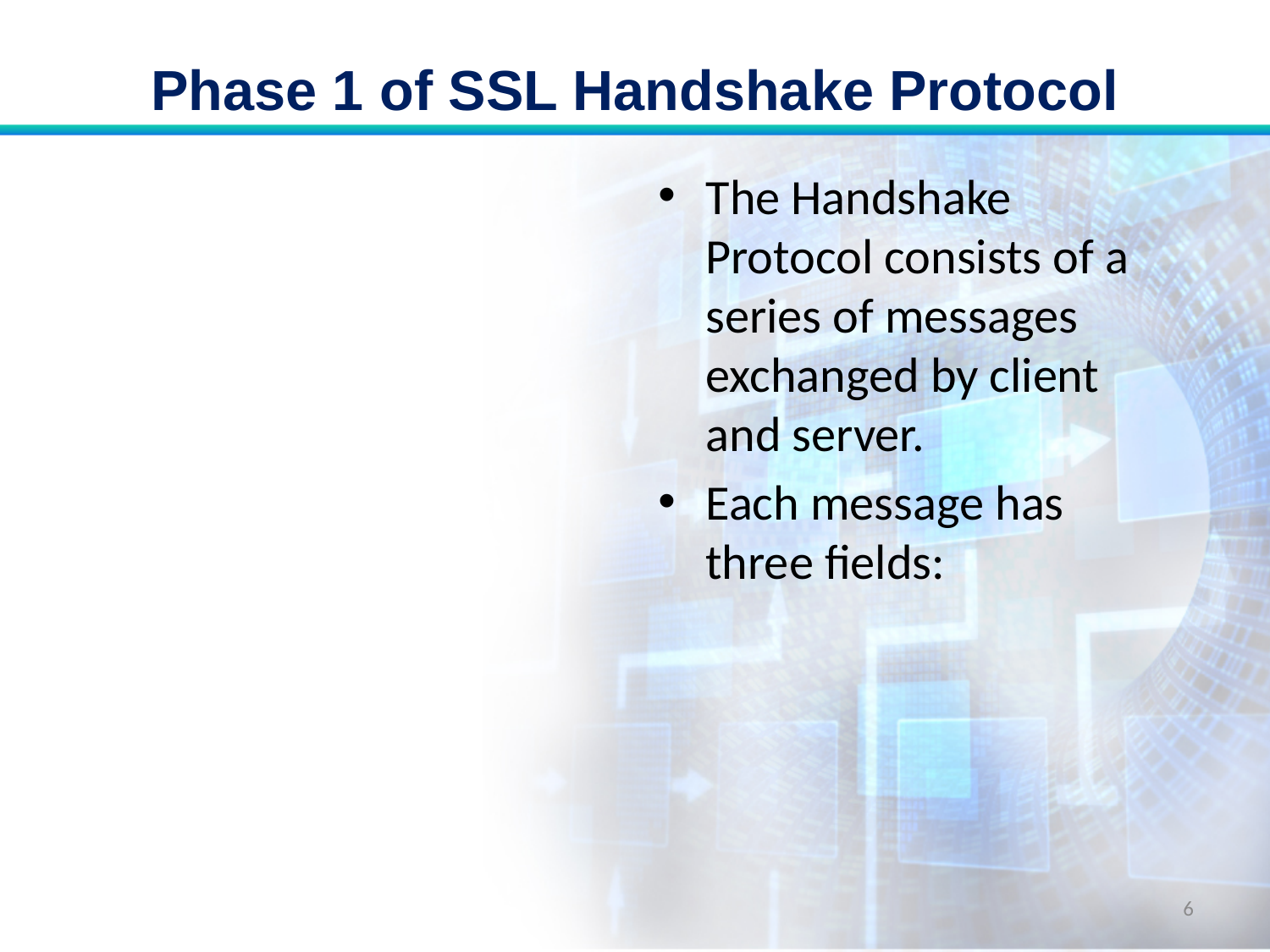

# Phase 1 of SSL Handshake Protocol
The Handshake Protocol consists of a series of messages exchanged by client and server.
Each message has three fields:
6